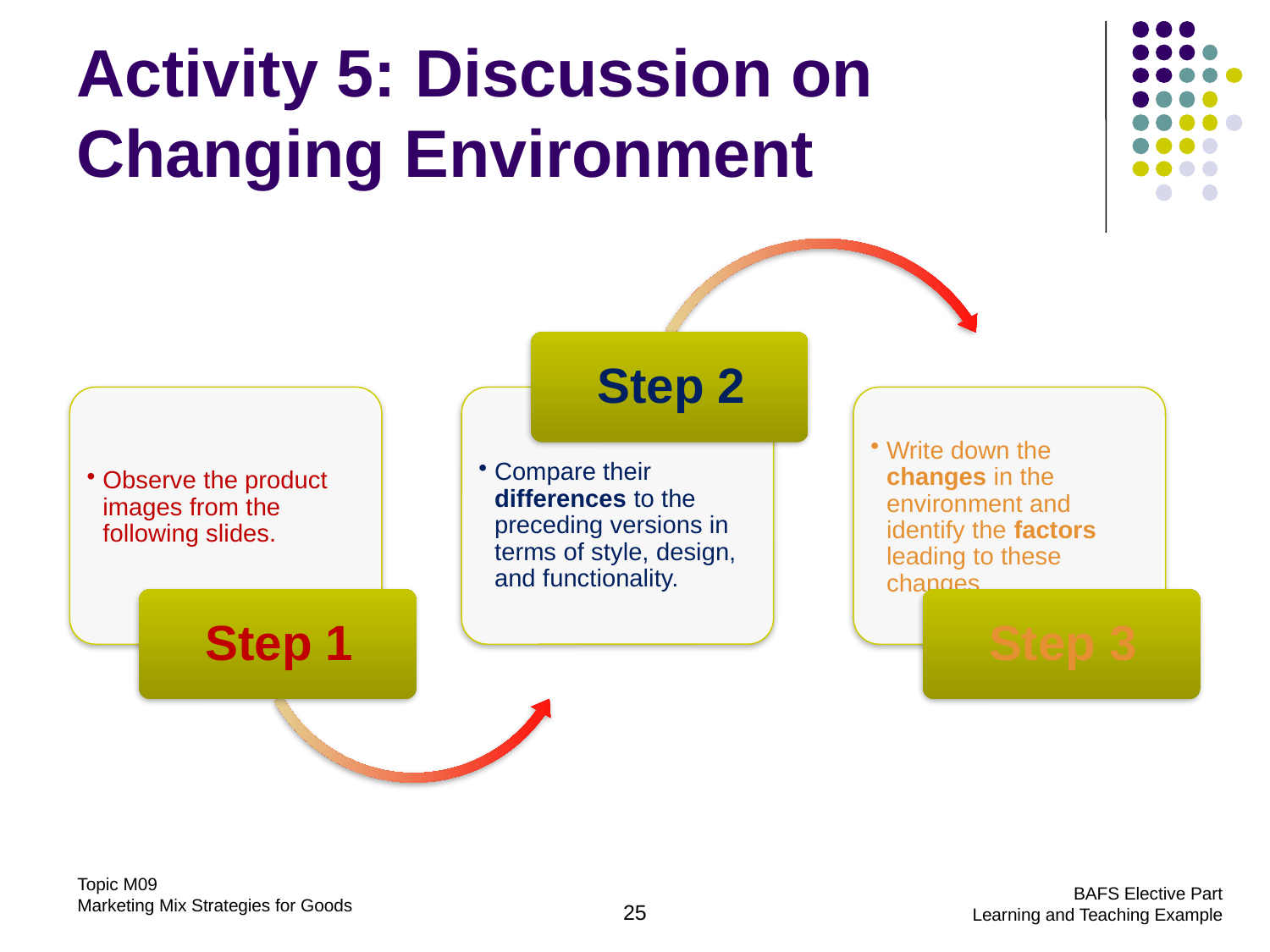

# Activity 5: Discussion on Changing Environment

Observe the product images from the following slides.
Step 1
Compare their differences to the preceding versions in terms of style, design, and functionality.
Step 2

Write down the changes in the environment and identify the factors leading to these changes.
Step 3

25